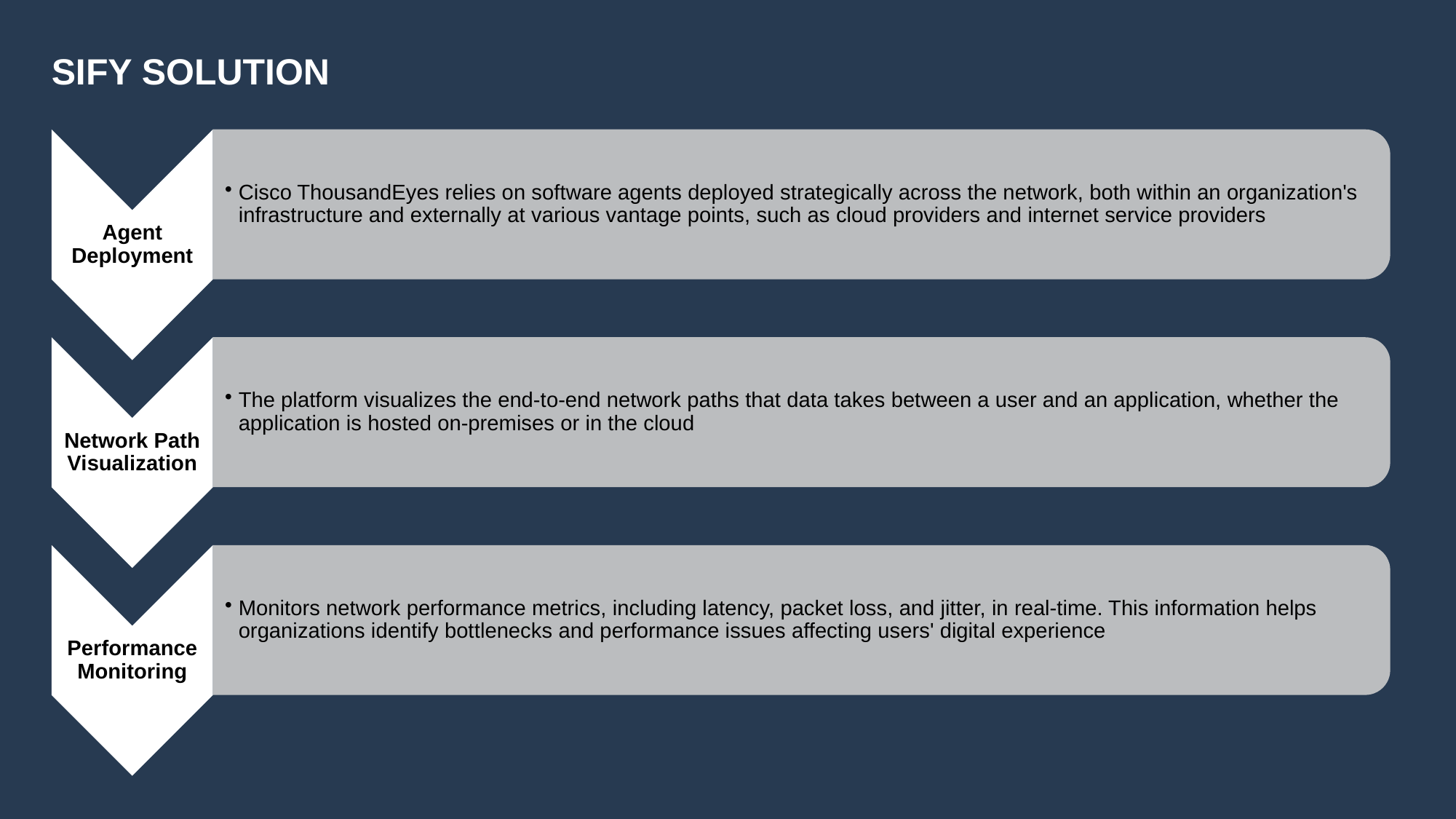

# Sify solution
Agent Deployment
Cisco ThousandEyes relies on software agents deployed strategically across the network, both within an organization's infrastructure and externally at various vantage points, such as cloud providers and internet service providers
Network Path Visualization
The platform visualizes the end-to-end network paths that data takes between a user and an application, whether the application is hosted on-premises or in the cloud
Performance Monitoring
Monitors network performance metrics, including latency, packet loss, and jitter, in real-time. This information helps organizations identify bottlenecks and performance issues affecting users' digital experience